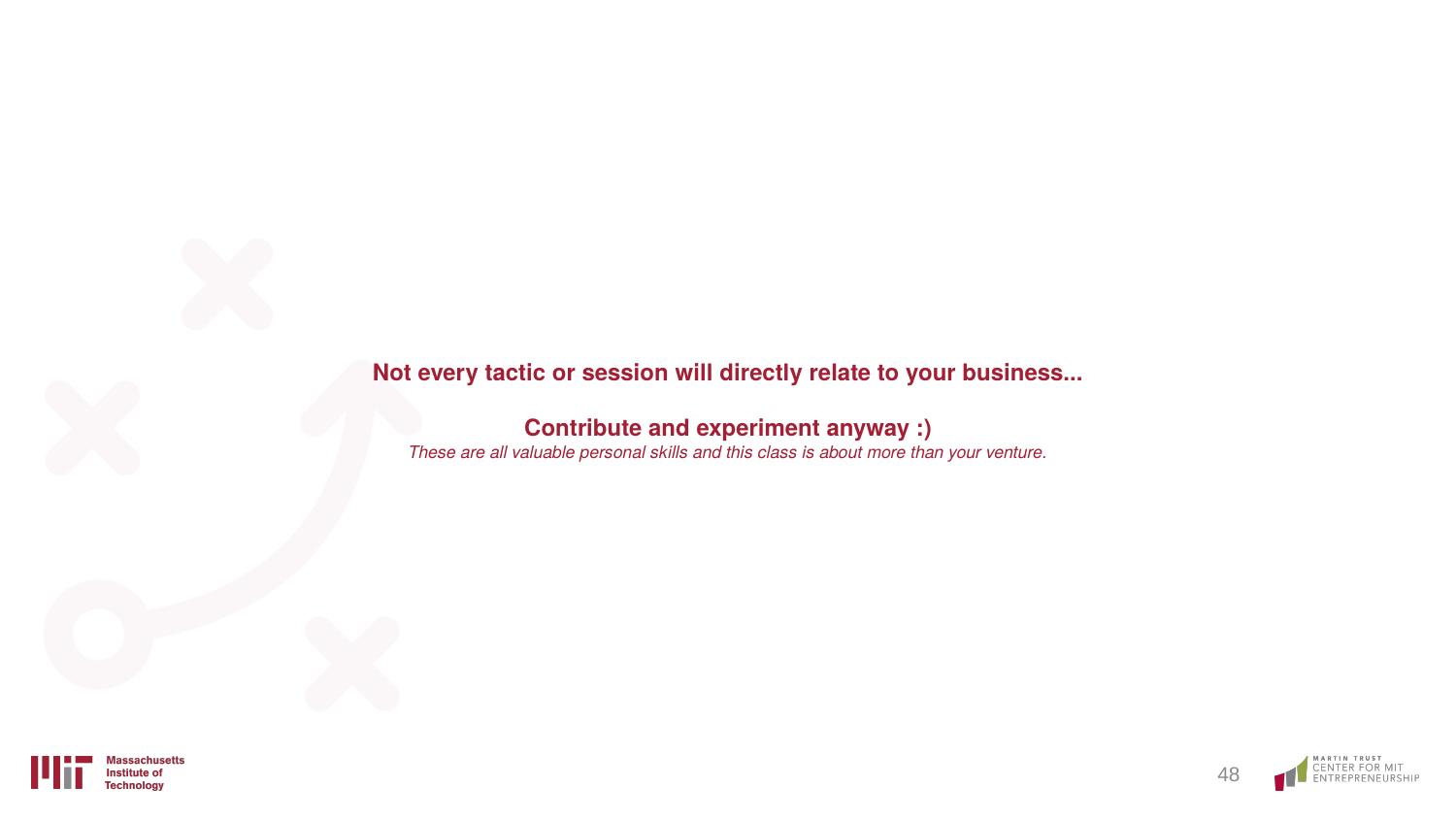

# Not every tactic or session will directly relate to your business...

Contribute and experiment anyway :)
These are all valuable personal skills and this class is about more than your venture.
48